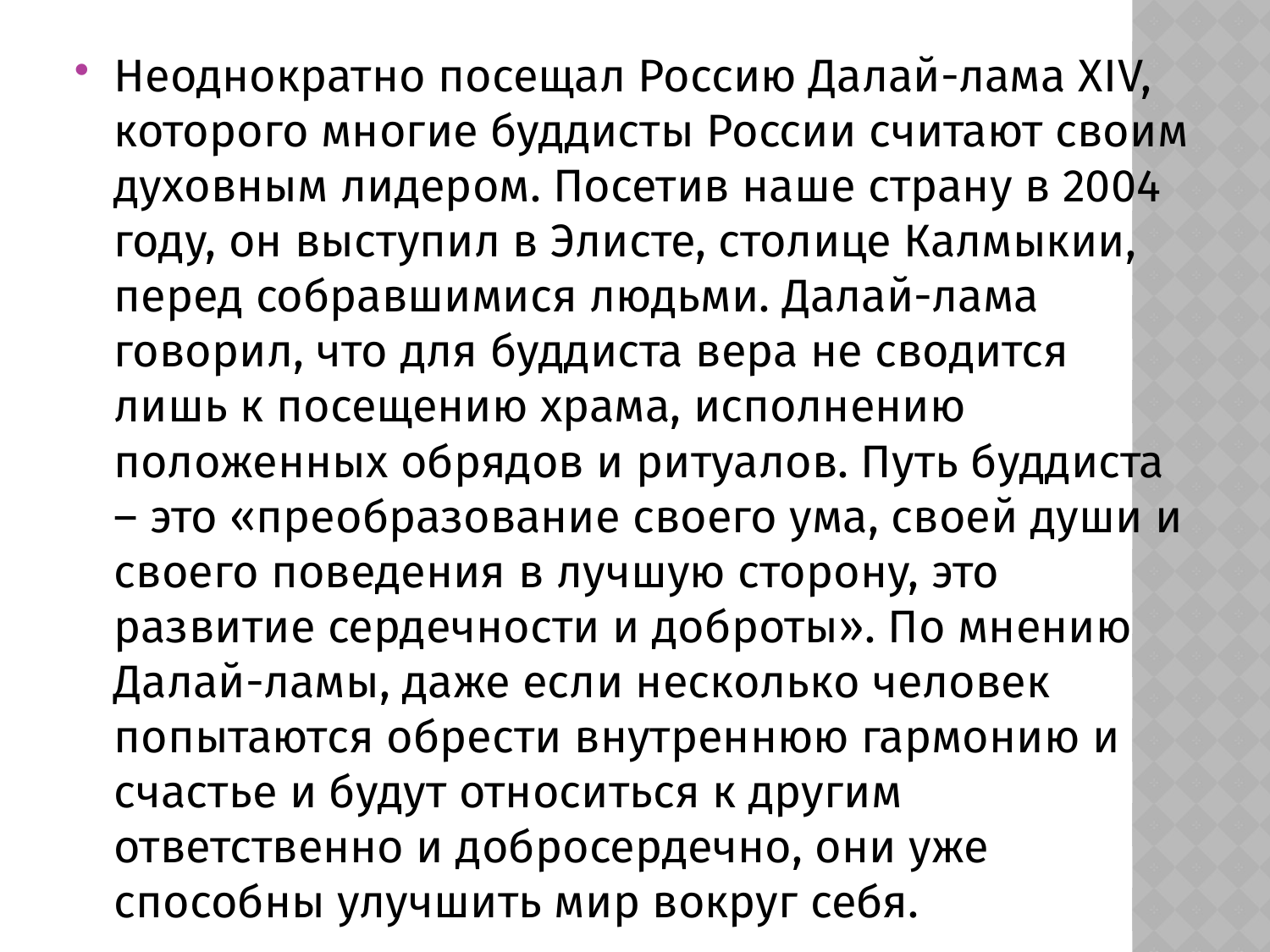

Неоднократно посещал Россию Далай-лама XIV, которого многие буддисты России считают своим духовным лидером. Посетив наше страну в 2004 году, он выступил в Элисте, столице Калмыкии, перед собравшимися людьми. Далай-лама говорил, что для буддиста вера не сводится лишь к посещению храма, исполнению положенных обрядов и ритуалов. Путь буддиста – это «преобразование своего ума, своей души и своего поведения в лучшую сторону, это развитие сердечности и доброты». По мнению Далай-ламы, даже если несколько человек попытаются обрести внутреннюю гармонию и счастье и будут относиться к другим ответственно и добросердечно, они уже способны улучшить мир вокруг себя.

#